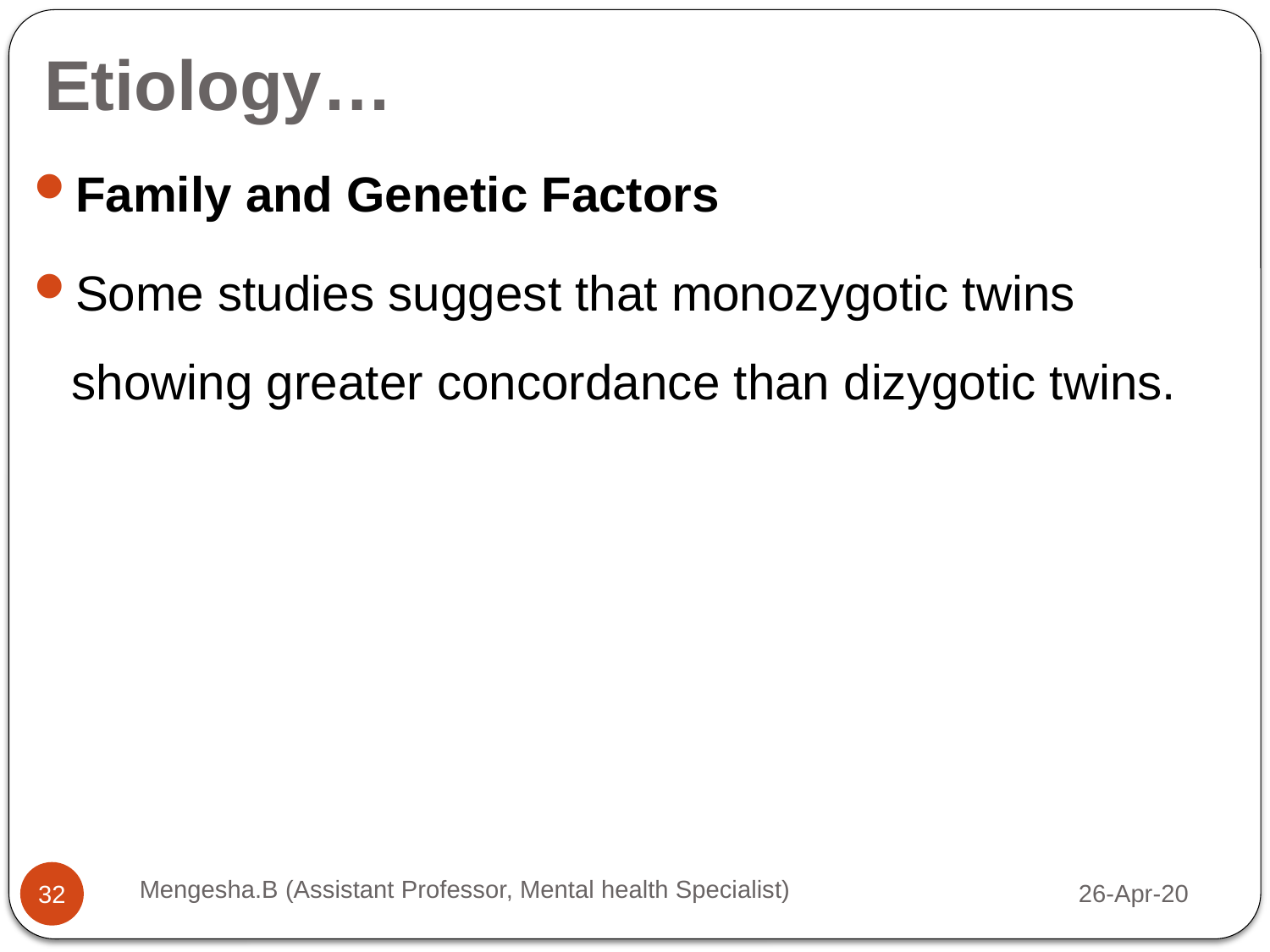

# Etiology…
Family and Genetic Factors
Some studies suggest that monozygotic twins showing greater concordance than dizygotic twins.
Mengesha.B (Assistant Professor, Mental health Specialist)
26-Apr-20
32